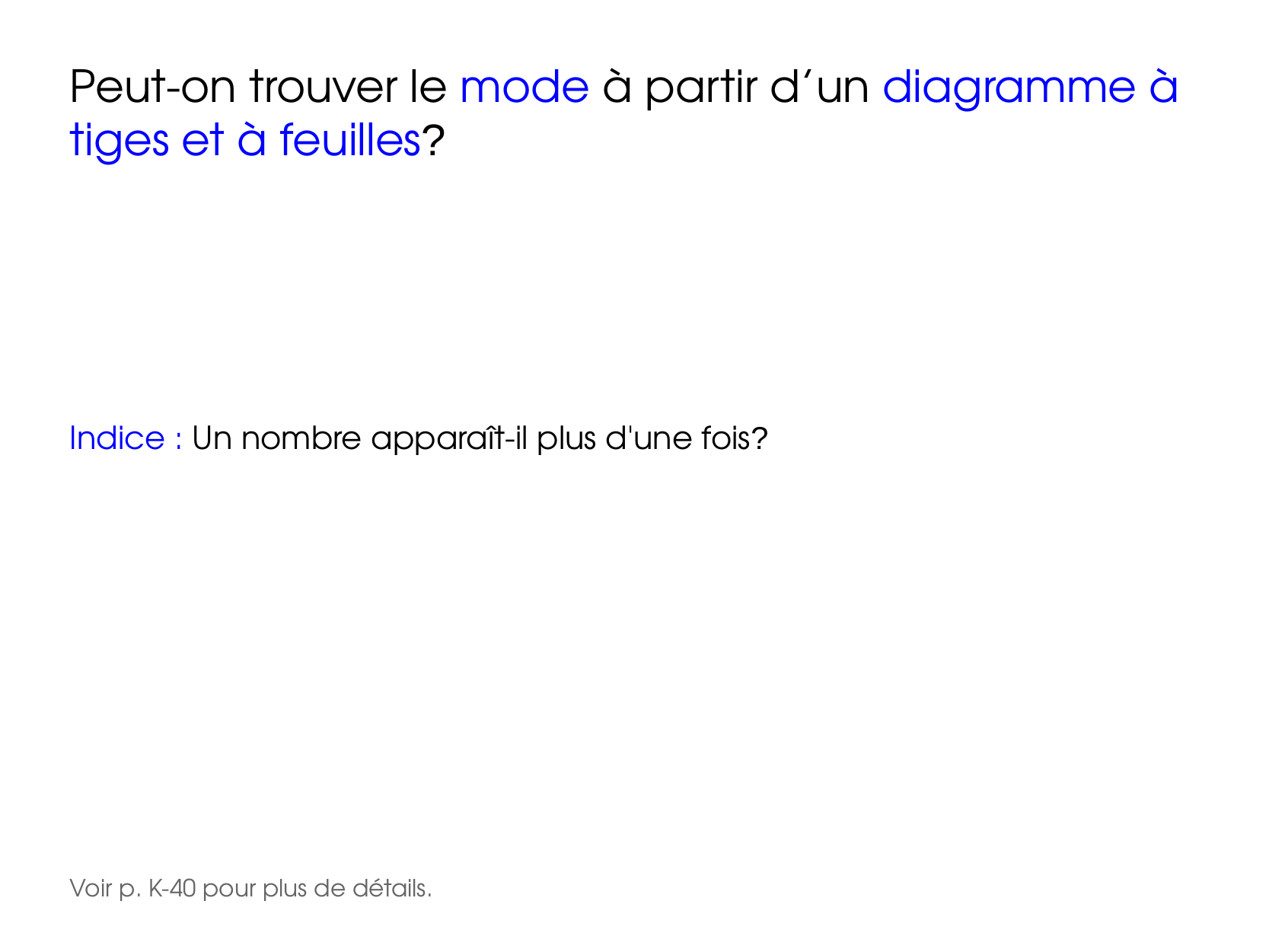

Peut-on trouver le mode à partir d’un diagramme à tiges et à feuilles?
Indice : Un nombre apparaît-il plus d'une fois?
Voir p. K-40 pour plus de détails.